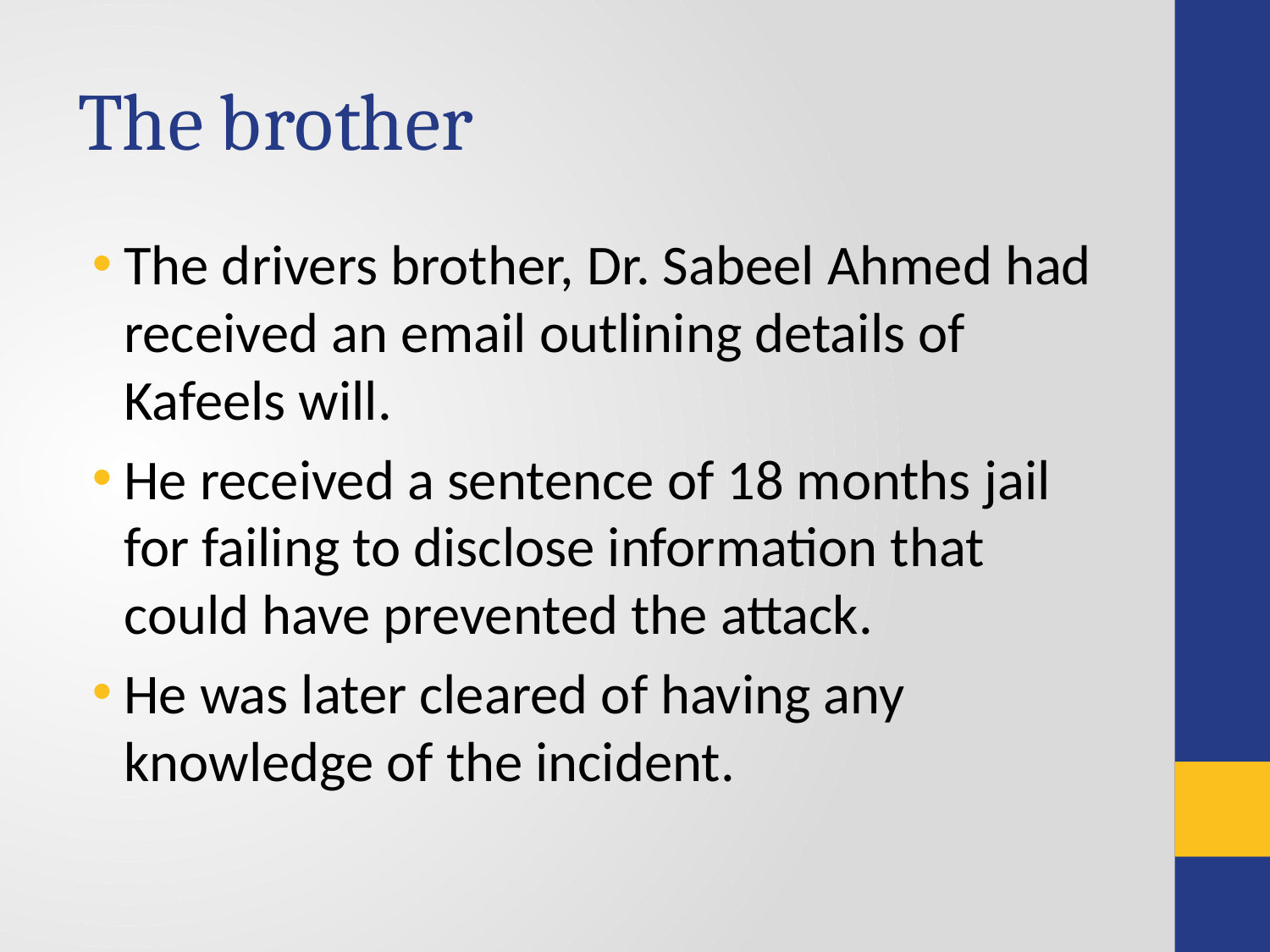

# The brother
The drivers brother, Dr. Sabeel Ahmed had received an email outlining details of Kafeels will.
He received a sentence of 18 months jail for failing to disclose information that could have prevented the attack.
He was later cleared of having any knowledge of the incident.